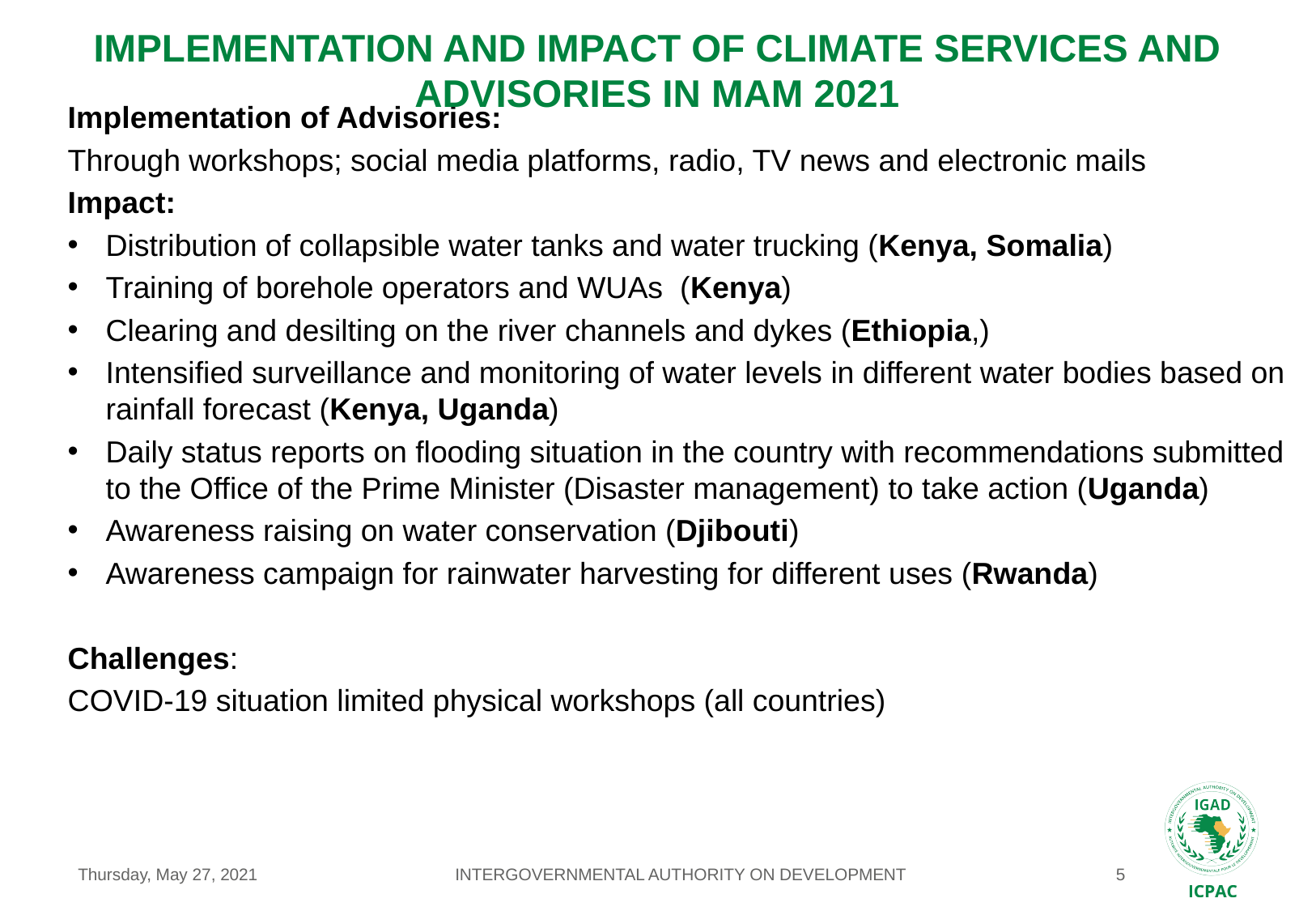

# implementation and IMPACT of Climate services and ADVISORIES in MAM 2021
Implementation of Advisories:
Through workshops; social media platforms, radio, TV news and electronic mails
Impact:
Distribution of collapsible water tanks and water trucking (Kenya, Somalia)
Training of borehole operators and WUAs  (Kenya)
Clearing and desilting on the river channels and dykes (Ethiopia,)
Intensified surveillance and monitoring of water levels in different water bodies based on rainfall forecast (Kenya, Uganda)
Daily status reports on flooding situation in the country with recommendations submitted to the Office of the Prime Minister (Disaster management) to take action (Uganda)
Awareness raising on water conservation (Djibouti)
Awareness campaign for rainwater harvesting for different uses (Rwanda)

Challenges:
COVID-19 situation limited physical workshops (all countries)

INTERGOVERNMENTAL AUTHORITY ON DEVELOPMENT
Thursday, May 27, 2021
5